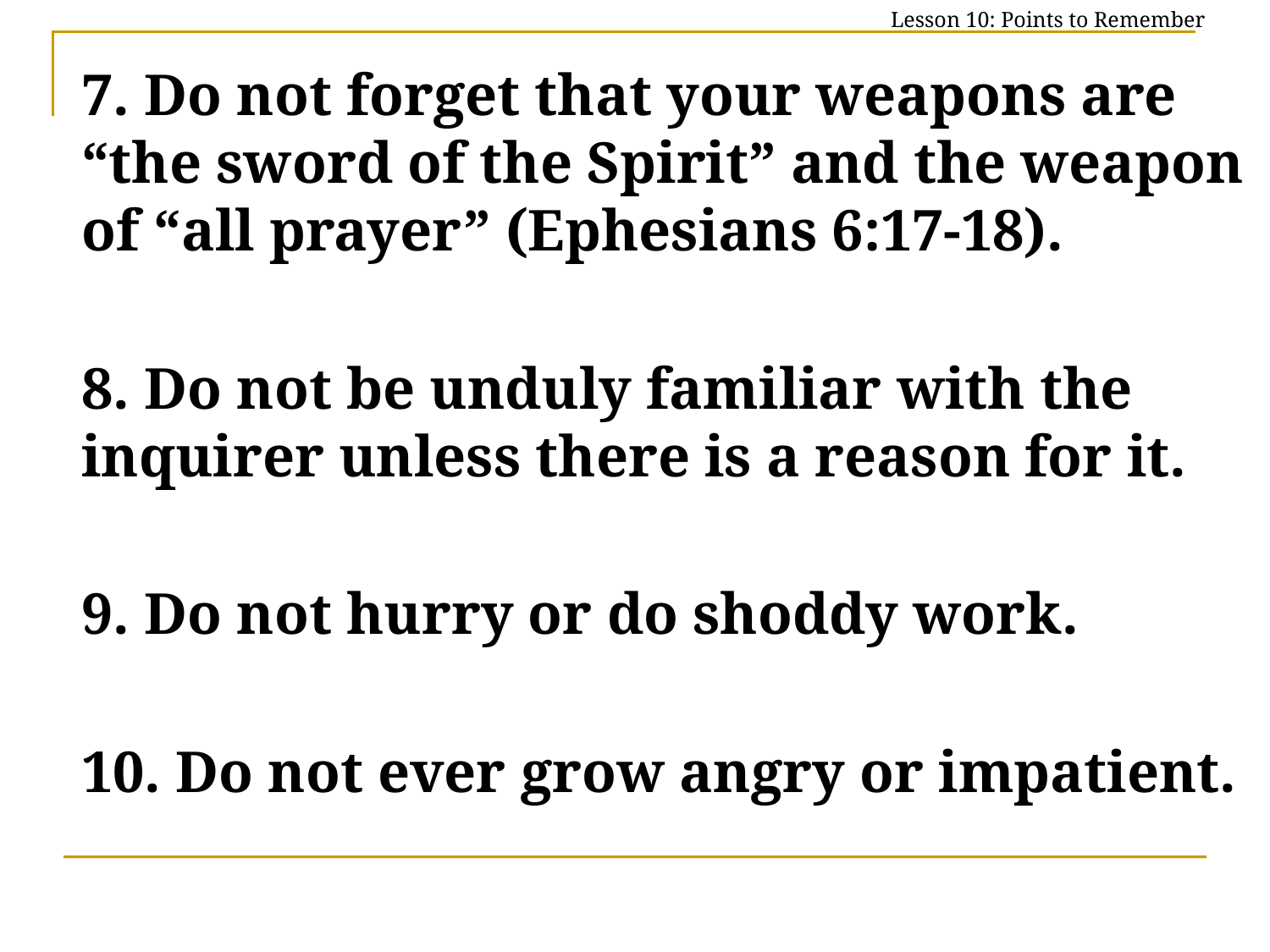

Lesson 10: Points to Remember
	7. Do not forget that your weapons are “the sword of the Spirit” and the weapon of “all prayer” (Ephesians 6:17-18).

	8. Do not be unduly familiar with the inquirer unless there is a reason for it.

 	9. Do not hurry or do shoddy work.

	10. Do not ever grow angry or impatient.